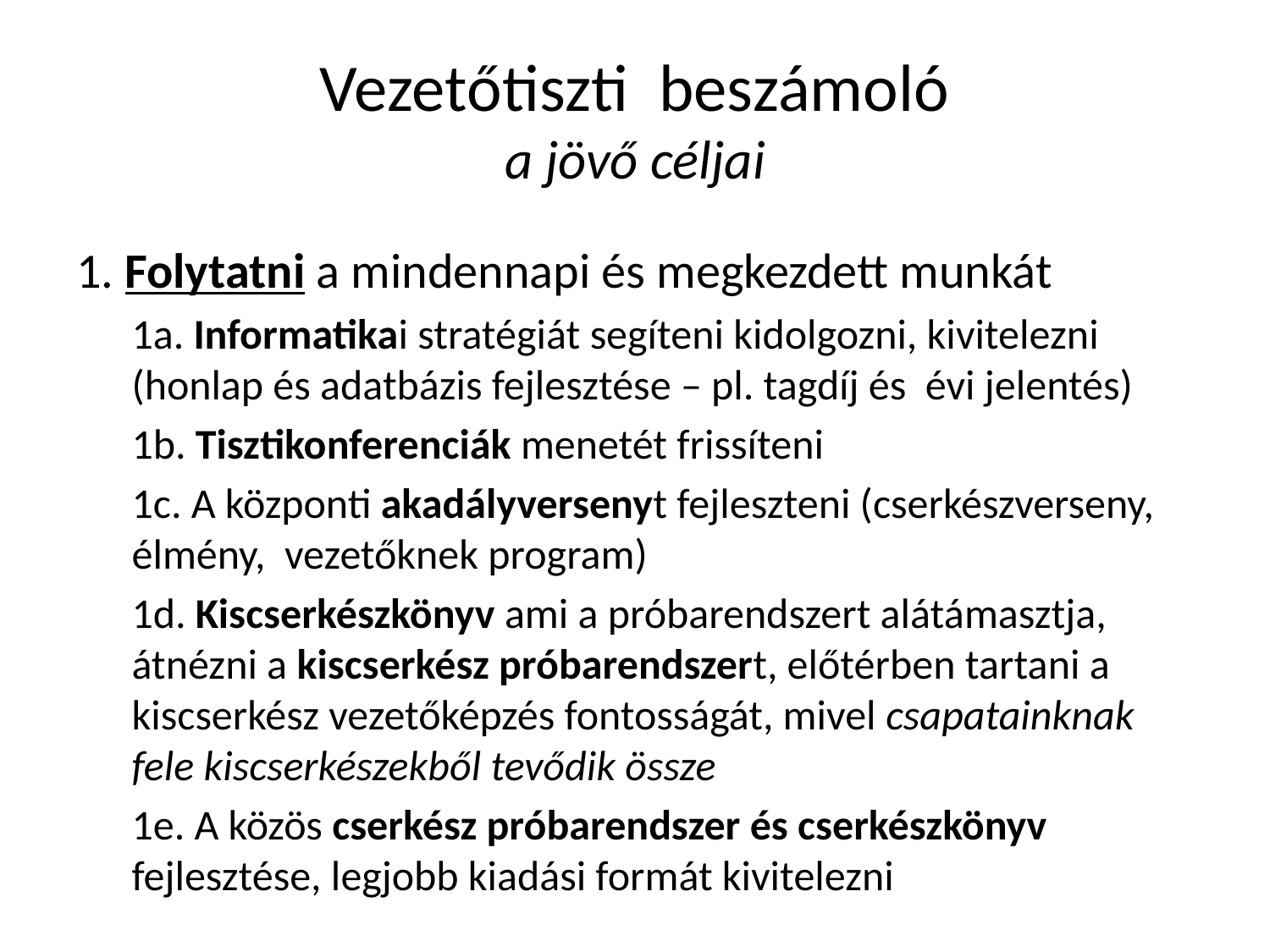

# Vezetőtiszti  beszámoló a jövő céljai
1. Folytatni a mindennapi és megkezdett munkát
1a. Informatikai stratégiát segíteni kidolgozni, kivitelezni (honlap és adatbázis fejlesztése – pl. tagdíj és  évi jelentés)
1b. Tisztikonferenciák menetét frissíteni
1c. A központi akadályversenyt fejleszteni (cserkészverseny, élmény,  vezetőknek program)
1d. Kiscserkészkönyv ami a próbarendszert alátámasztja, átnézni a kiscserkész próbarendszert, előtérben tartani a kiscserkész vezetőképzés fontosságát, mivel csapatainknak fele kiscserkészekből tevődik össze
1e. A közös cserkész próbarendszer és cserkészkönyv fejlesztése, legjobb kiadási formát kivitelezni